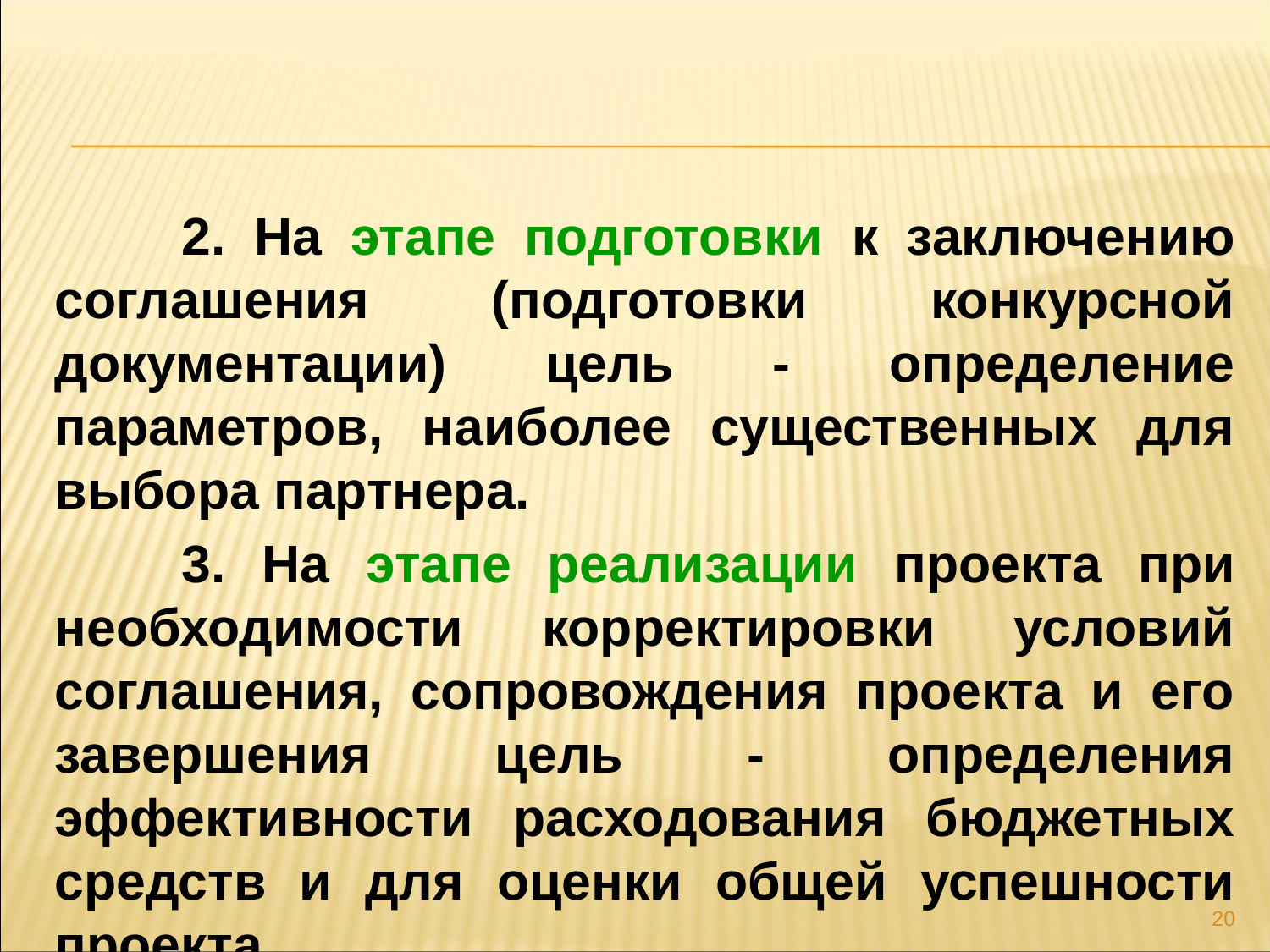

2. На этапе подготовки к заключению соглашения (подготовки конкурсной документации) цель - определение параметров, наиболее существенных для выбора партнера.
	3. На этапе реализации проекта при необходимости корректировки условий соглашения, сопровождения проекта и его завершения цель - определения эффективности расходования бюджетных средств и для оценки общей успешности проекта.

20